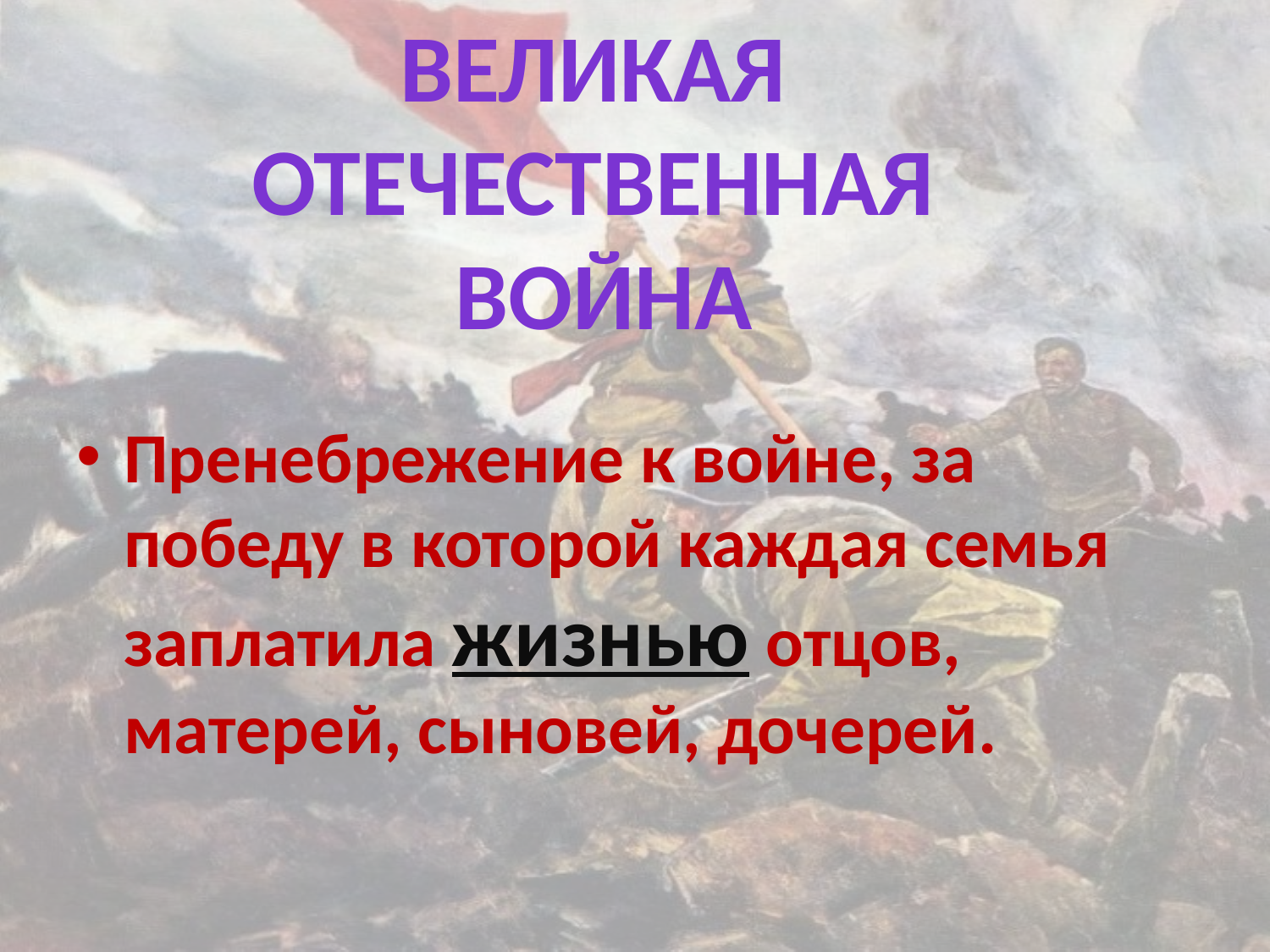

Великая
отечественная
война
Пренебрежение к войне, за победу в которой каждая семья заплатила жизнью отцов, матерей, сыновей, дочерей.